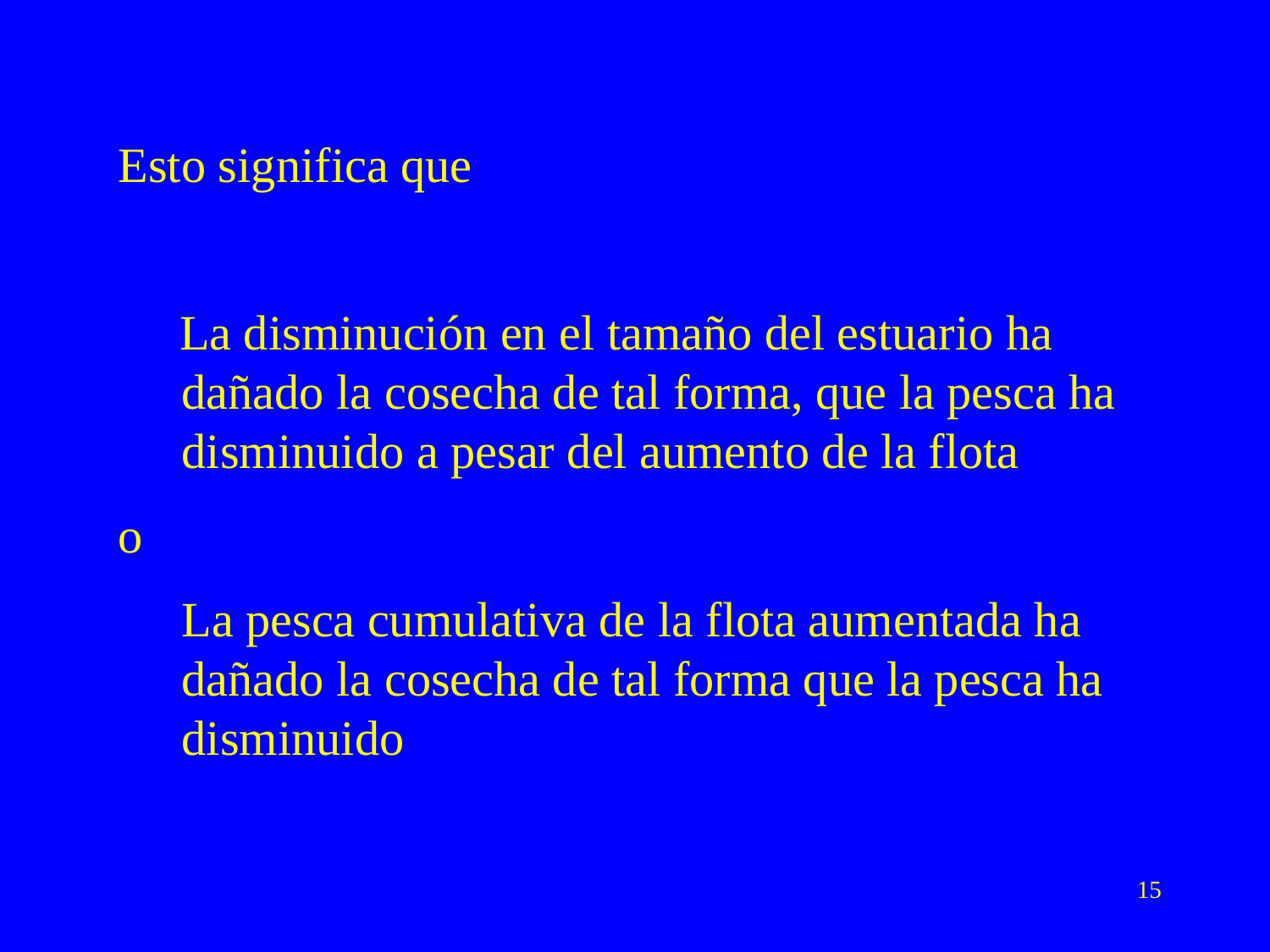

Esto significa que

     La disminución en el tamaño del estuario ha dañado la cosecha de tal forma, que la pesca ha disminuido a pesar del aumento de la flota
o
      La pesca cumulativa de la flota aumentada ha dañado la cosecha de tal forma que la pesca ha disminuido
15